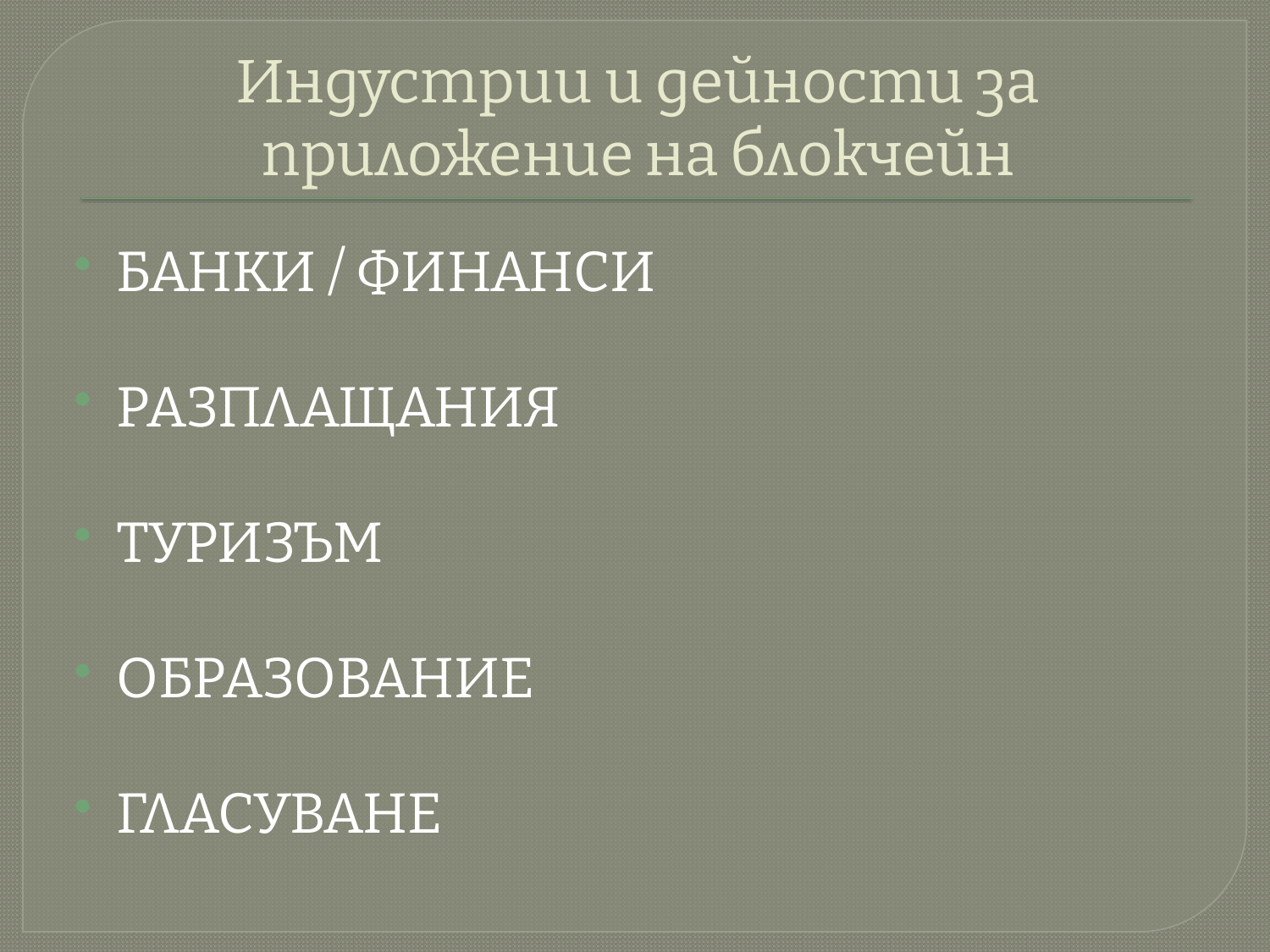

# Индустрии и дейности за приложение на блокчейн
БАНКИ / ФИНАНСИ

РАЗПЛАЩАНИЯ

ТУРИЗЪМ

ОБРАЗОВАНИЕ

ГЛАСУВАНЕ